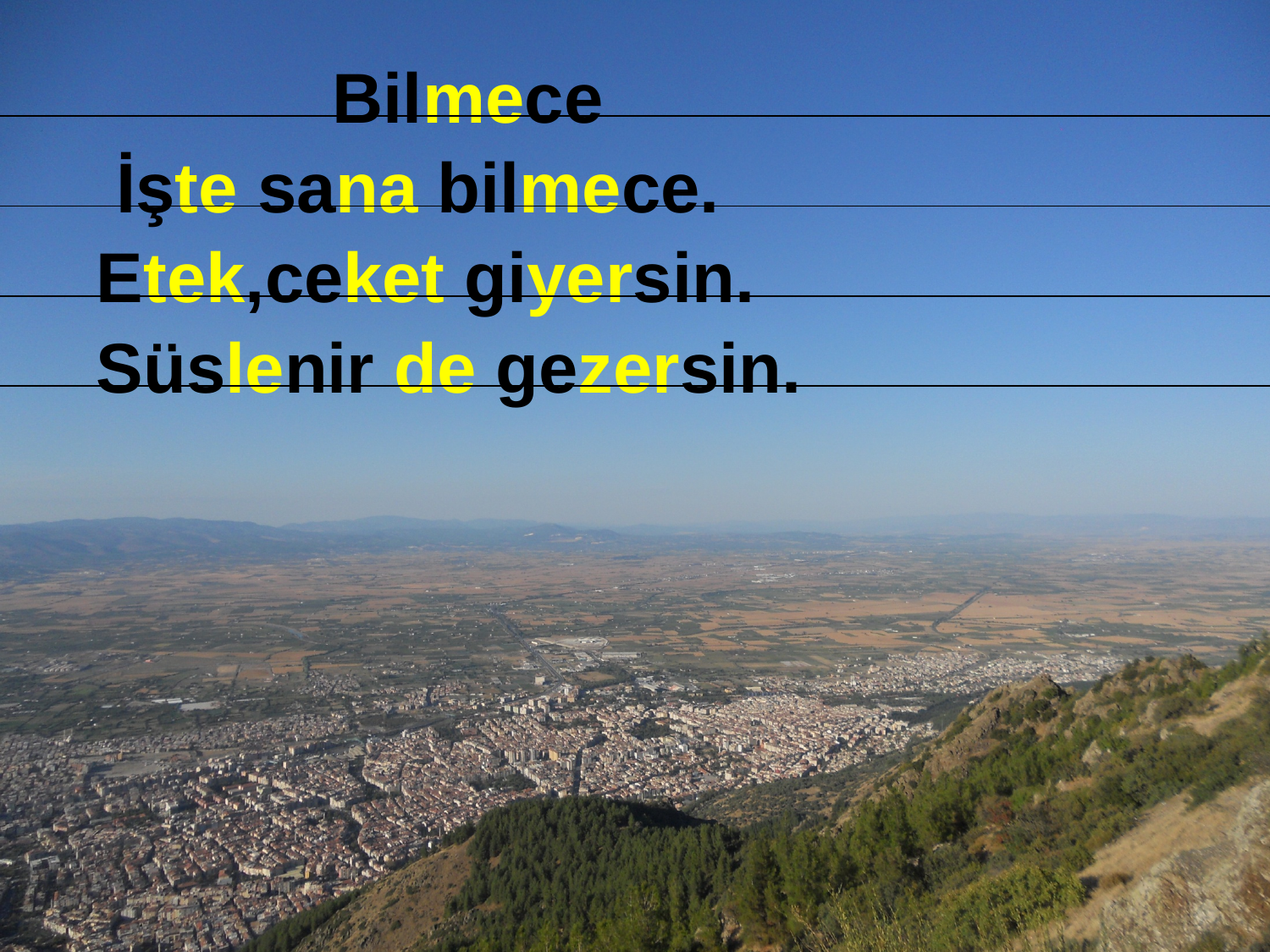

Bilmece
    İşte sana bilmece.
   Etek,ceket giyersin.
   Süslenir de gezersin.
Erhan KESKİN